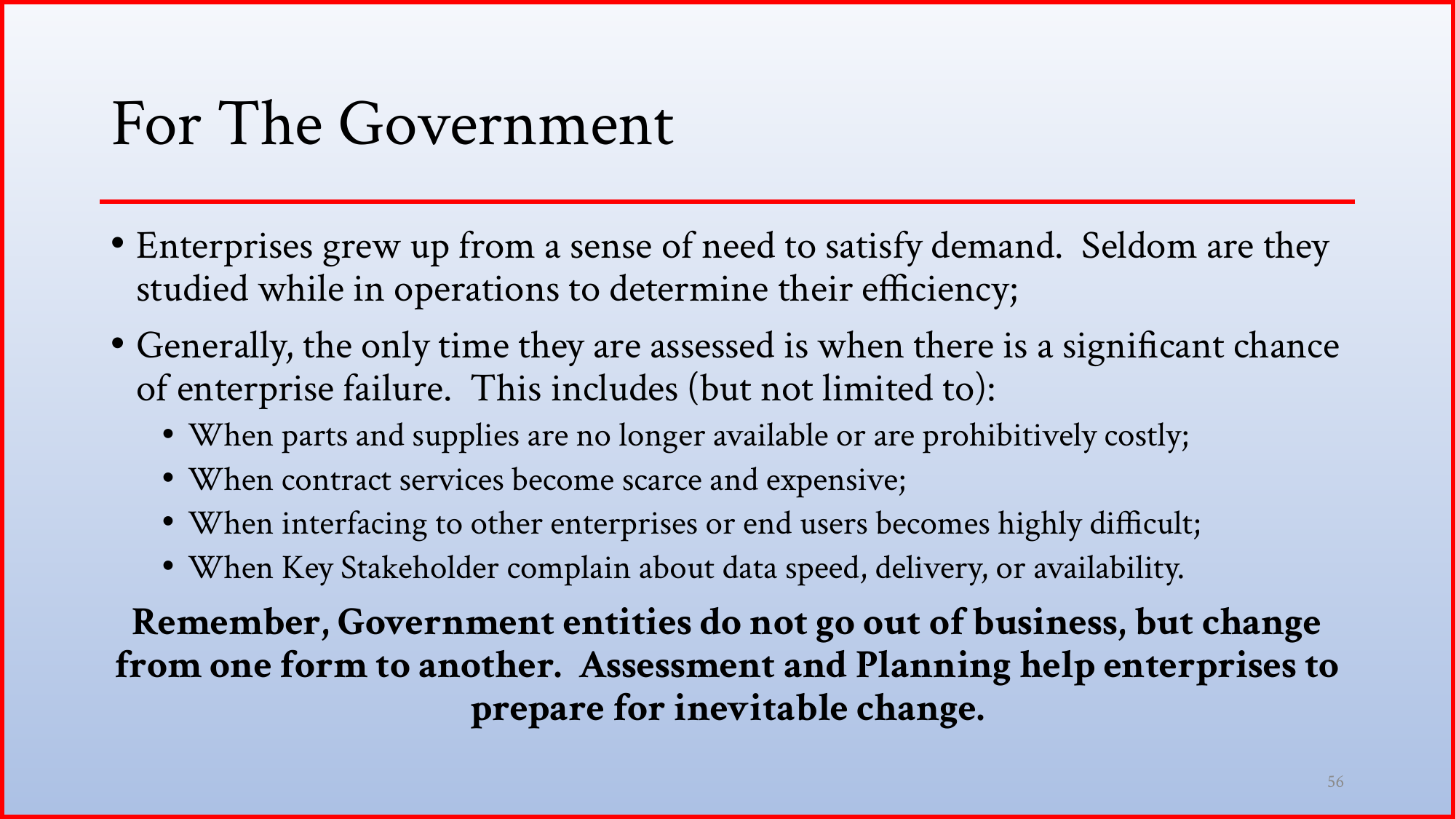

# For The Government
Enterprises grew up from a sense of need to satisfy demand.  Seldom are they studied while in operations to determine their efficiency;
Generally, the only time they are assessed is when there is a significant chance of enterprise failure.  This includes (but not limited to):
When parts and supplies are no longer available or are prohibitively costly;
When contract services become scarce and expensive;
When interfacing to other enterprises or end users becomes highly difficult;
When Key Stakeholder complain about data speed, delivery, or availability.
Remember, Government entities do not go out of business, but change from one form to another.  Assessment and Planning help enterprises to prepare for inevitable change.
56